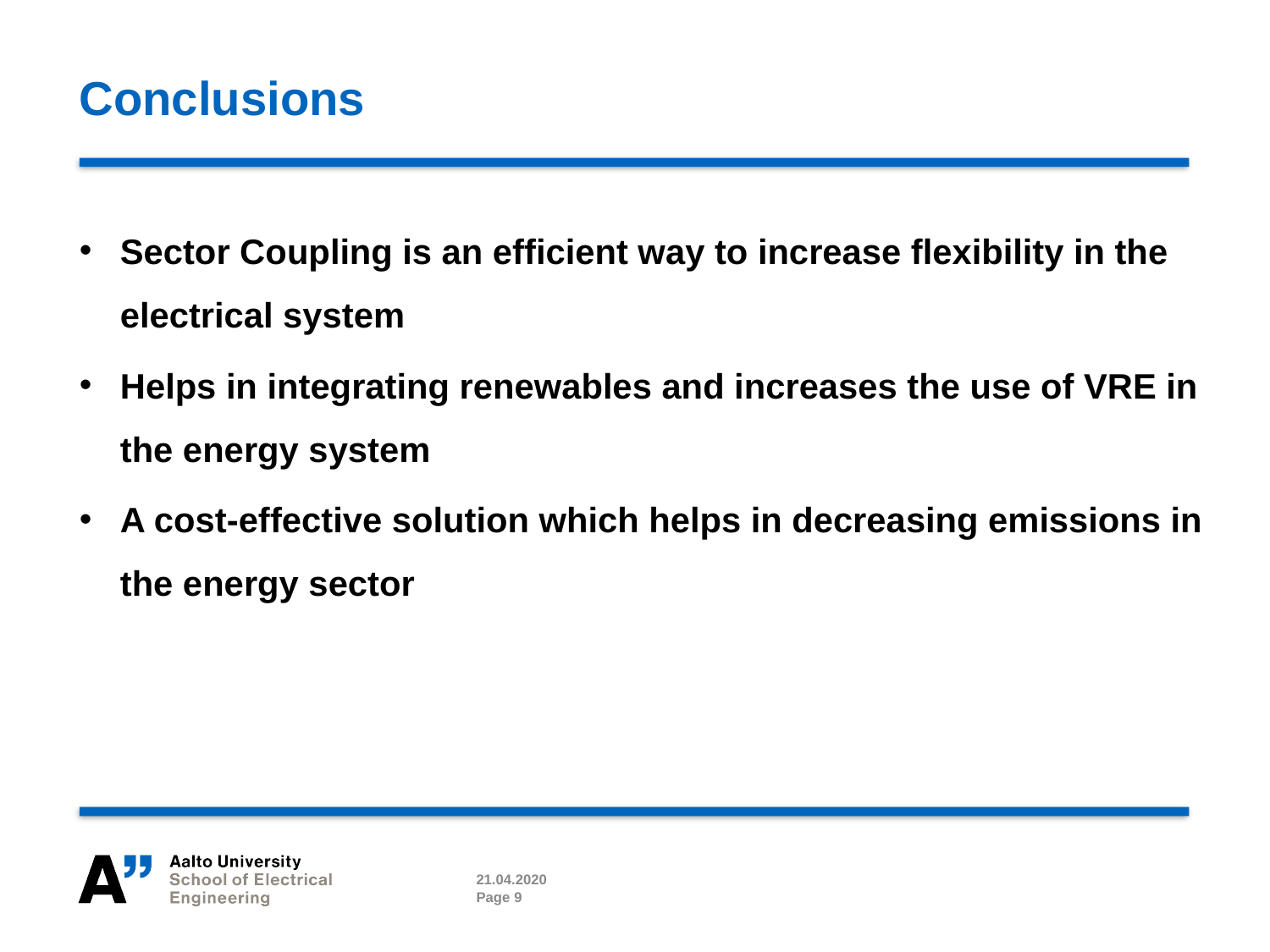

# Conclusions
Sector Coupling is an efficient way to increase flexibility in the electrical system
Helps in integrating renewables and increases the use of VRE in the energy system
A cost-effective solution which helps in decreasing emissions in the energy sector

21.04.2020
Page 9